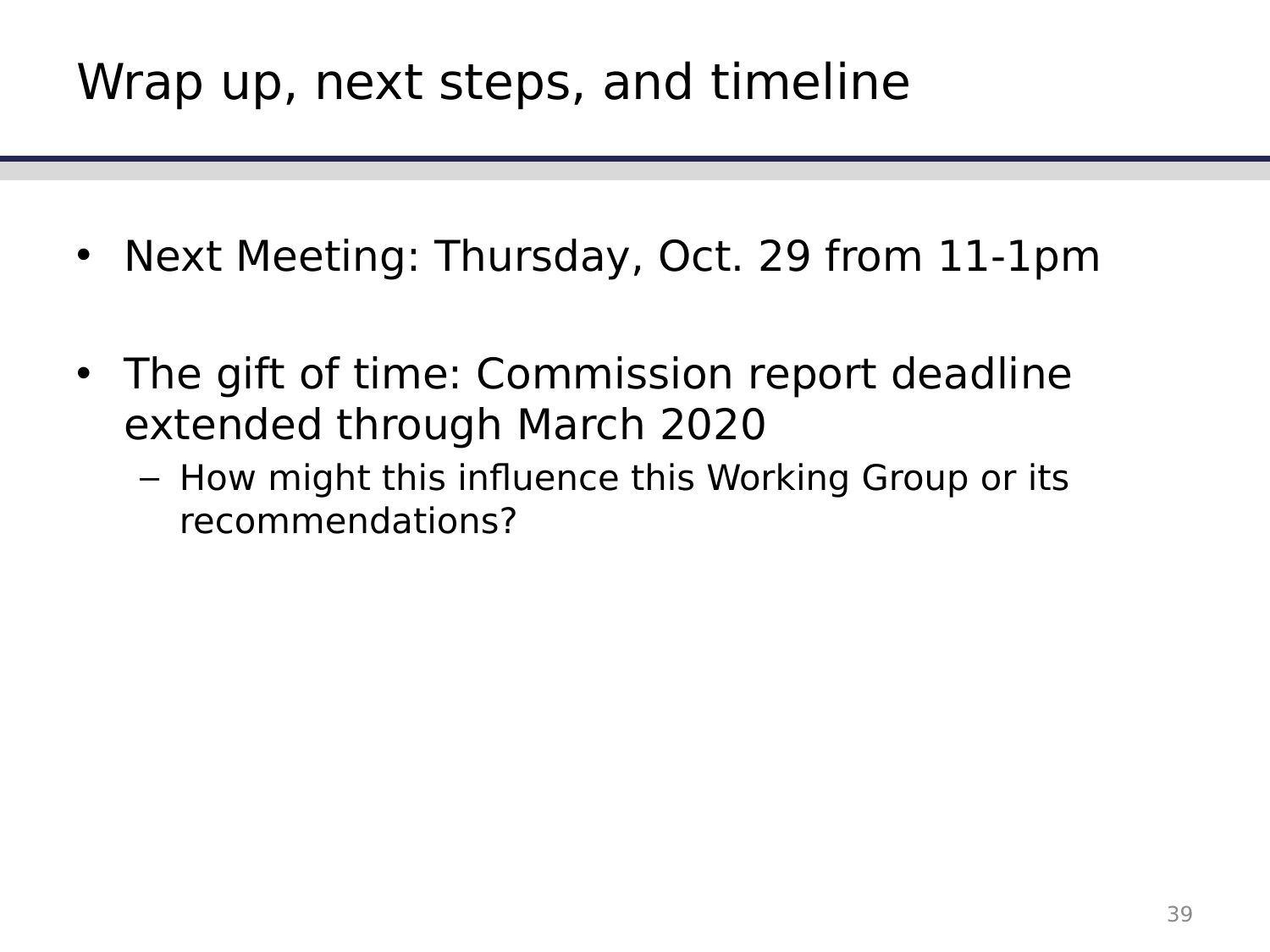

# Wrap up, next steps, and timeline
Next Meeting: Thursday, Oct. 29 from 11-1pm

The gift of time: Commission report deadline extended through March 2020
How might this influence this Working Group or its recommendations?

39